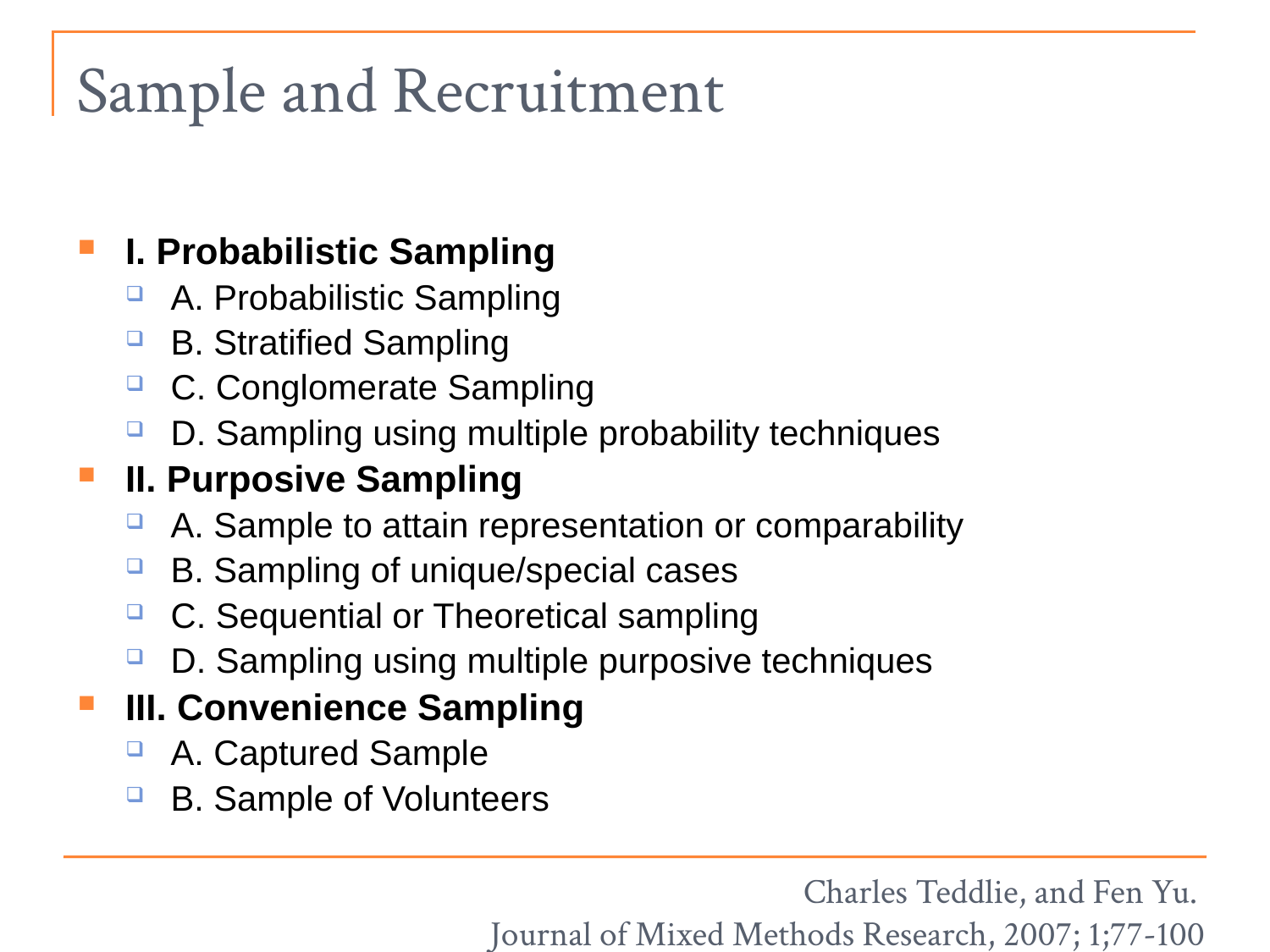

# Sample and Recruitment
I. Probabilistic Sampling
A. Probabilistic Sampling
B. Stratified Sampling
C. Conglomerate Sampling
D. Sampling using multiple probability techniques
II. Purposive Sampling
A. Sample to attain representation or comparability
B. Sampling of unique/special cases
C. Sequential or Theoretical sampling
D. Sampling using multiple purposive techniques
III. Convenience Sampling
A. Captured Sample
B. Sample of Volunteers
Charles Teddlie, and Fen Yu.
Journal of Mixed Methods Research, 2007; 1;77-100